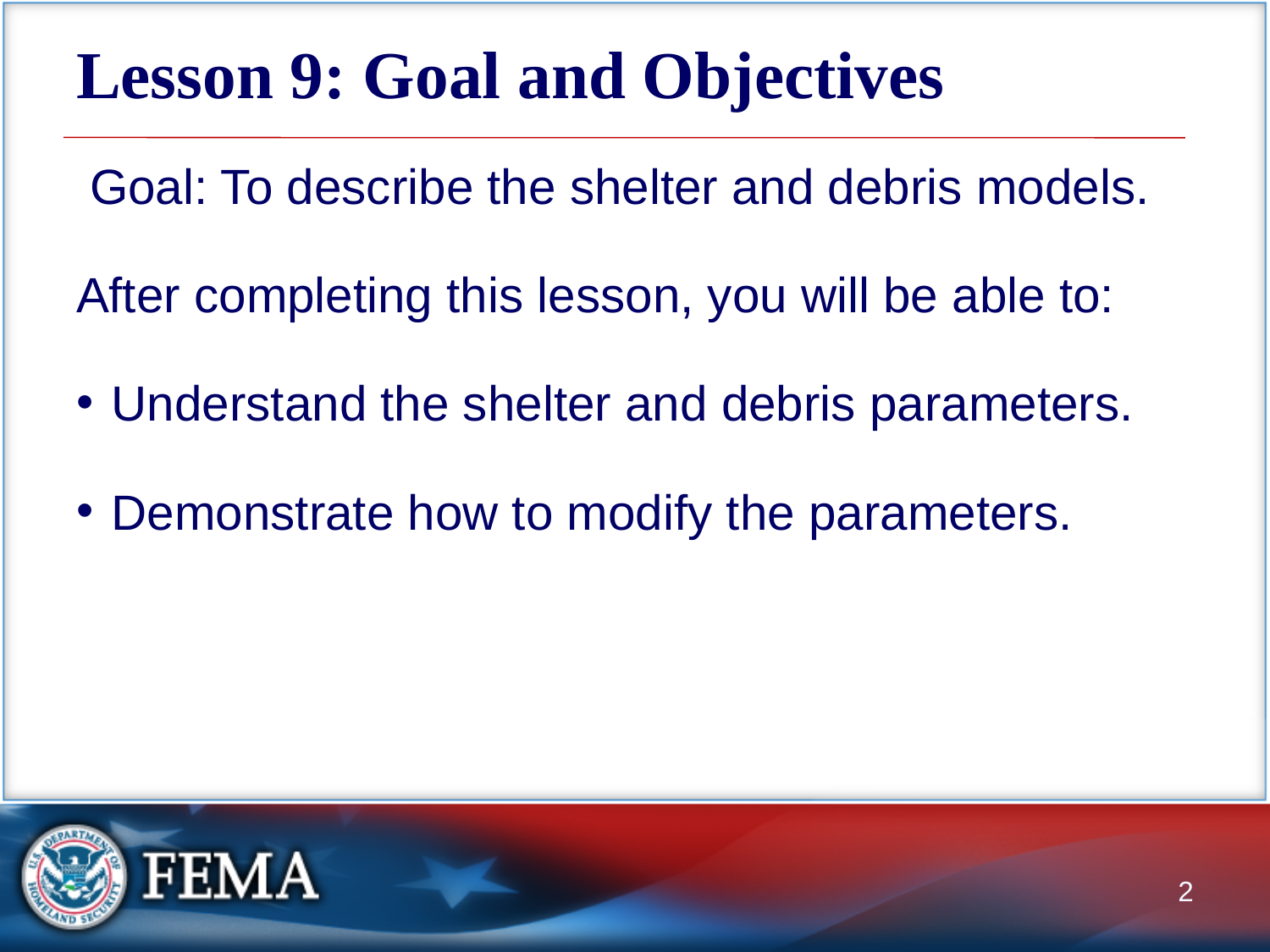

# Lesson 9: Goal and Objectives
 Goal: To describe the shelter and debris models.
After completing this lesson, you will be able to:
Understand the shelter and debris parameters.
Demonstrate how to modify the parameters.
2